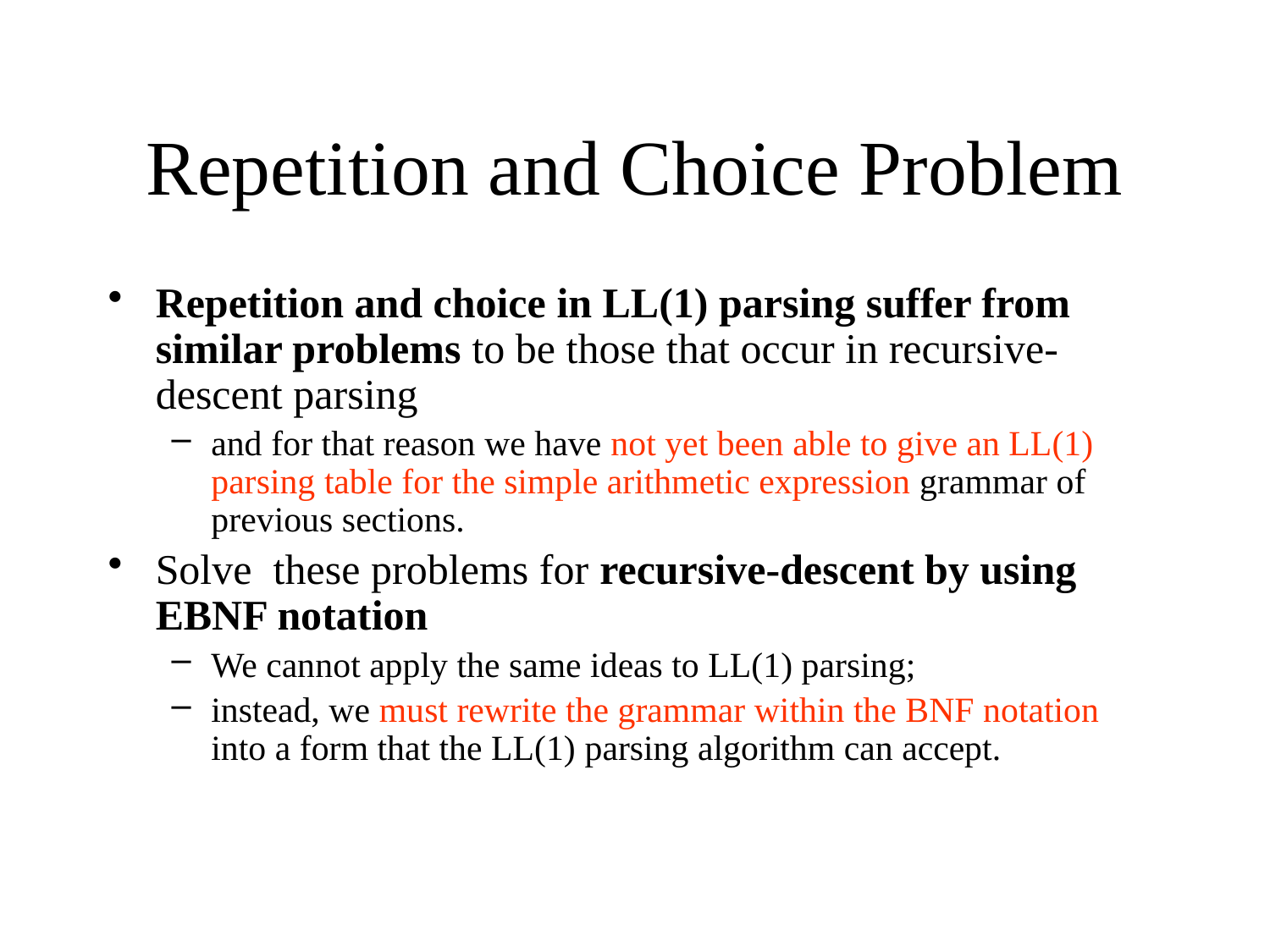

# Repetition and Choice Problem
Repetition and choice in LL(1) parsing suffer from similar problems to be those that occur in recursive-descent parsing
and for that reason we have not yet been able to give an LL(1) parsing table for the simple arithmetic expression grammar of previous sections.
Solve  these problems for recursive-descent by using EBNF notation
We cannot apply the same ideas to LL(1) parsing;
instead, we must rewrite the grammar within the BNF notation into a form that the LL(1) parsing algorithm can accept.